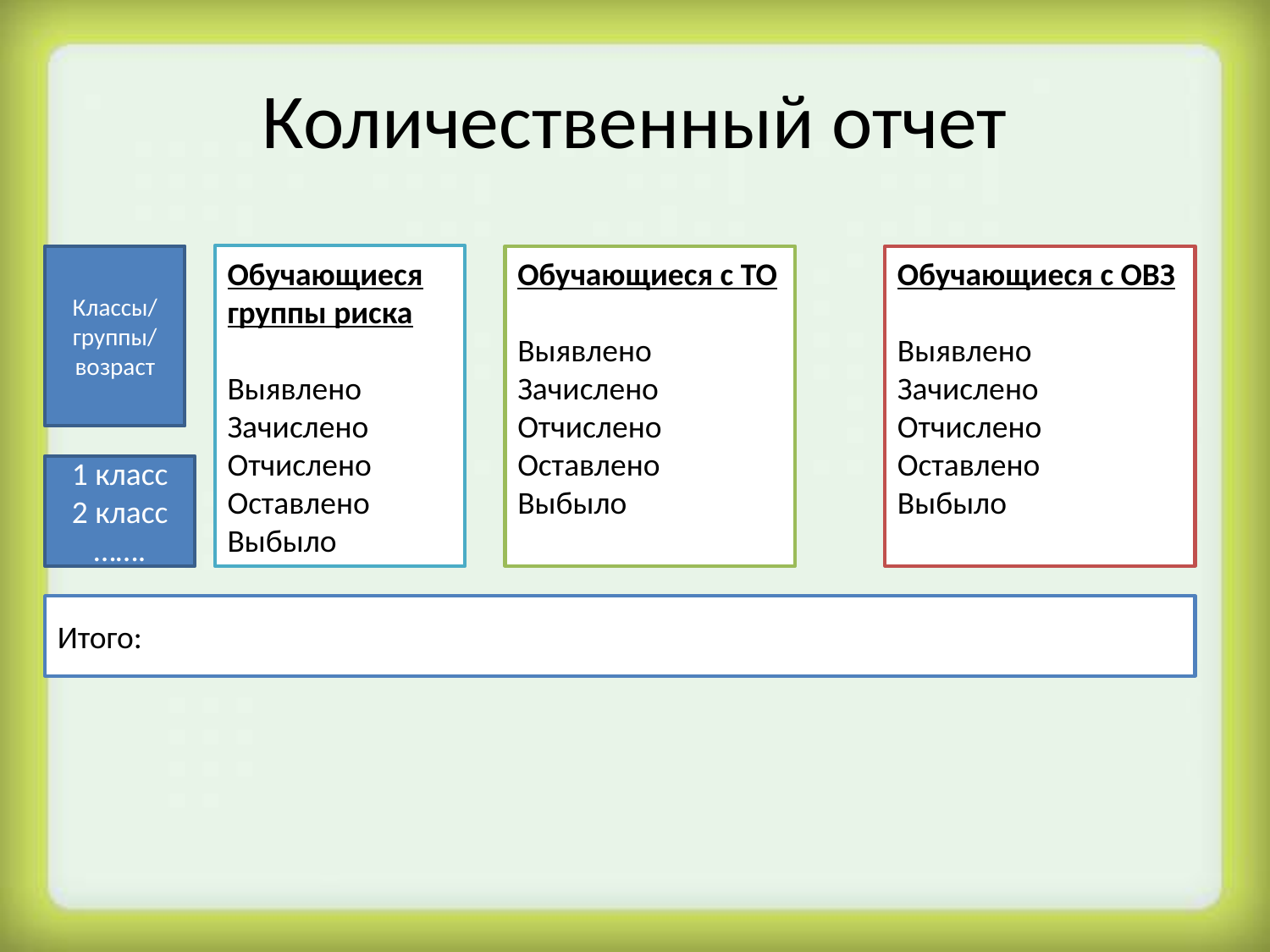

# Количественный отчет
Обучающиеся группы риска

Выявлено
Зачислено
Отчислено
Оставлено
Выбыло
Классы/
группы/
возраст
Обучающиеся с ТО

Выявлено
Зачислено
Отчислено
Оставлено
Выбыло

Обучающиеся с ОВЗ

Выявлено
Зачислено
Отчислено
Оставлено
Выбыло

1 класс
2 класс
…….
Итого: